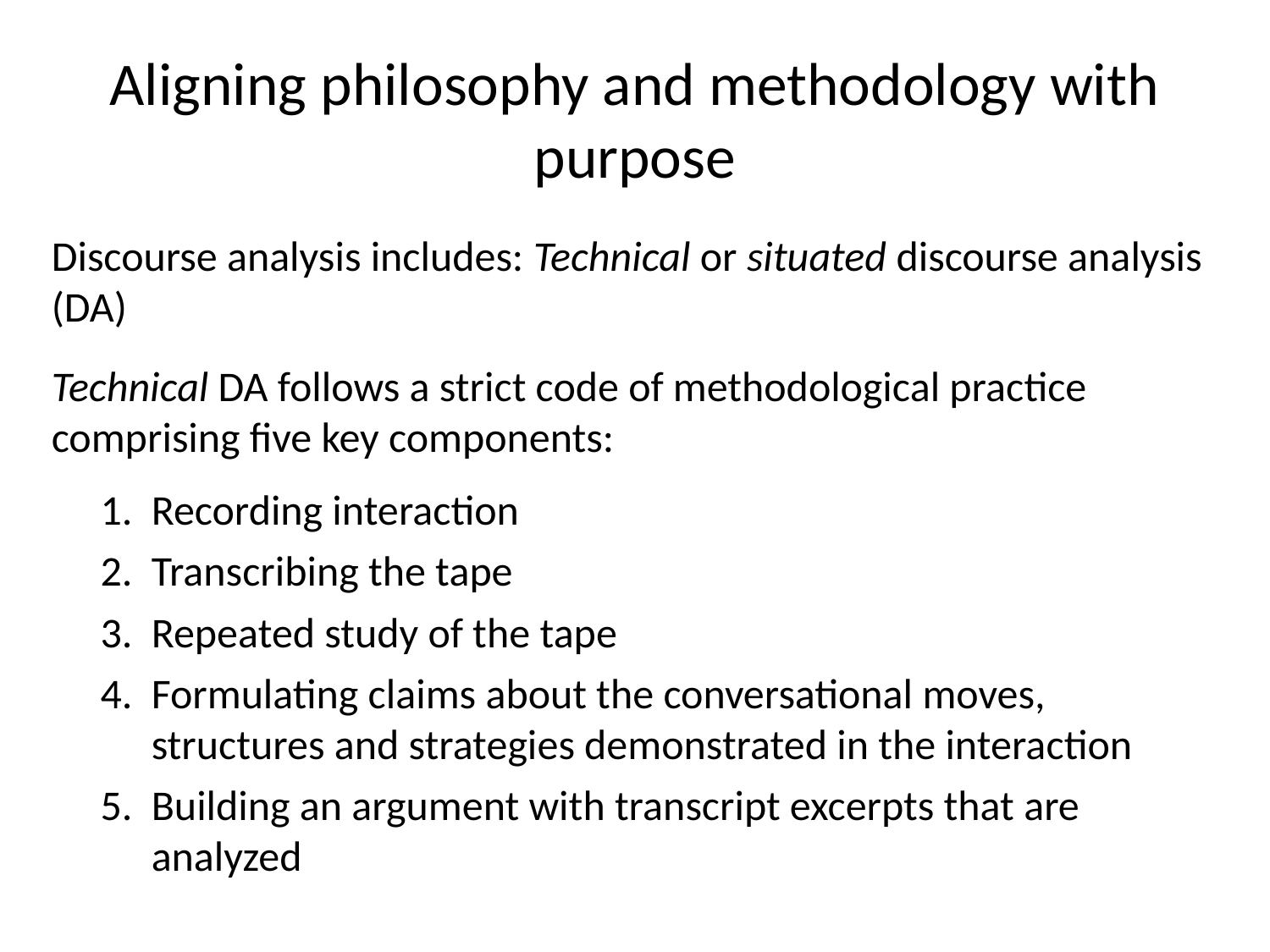

# Aligning philosophy and methodology with purpose
Discourse analysis includes: Technical or situated discourse analysis (DA)
Technical DA follows a strict code of methodological practice comprising five key components:
Recording interaction
Transcribing the tape
Repeated study of the tape
Formulating claims about the conversational moves, structures and strategies demonstrated in the interaction
Building an argument with transcript excerpts that are analyzed